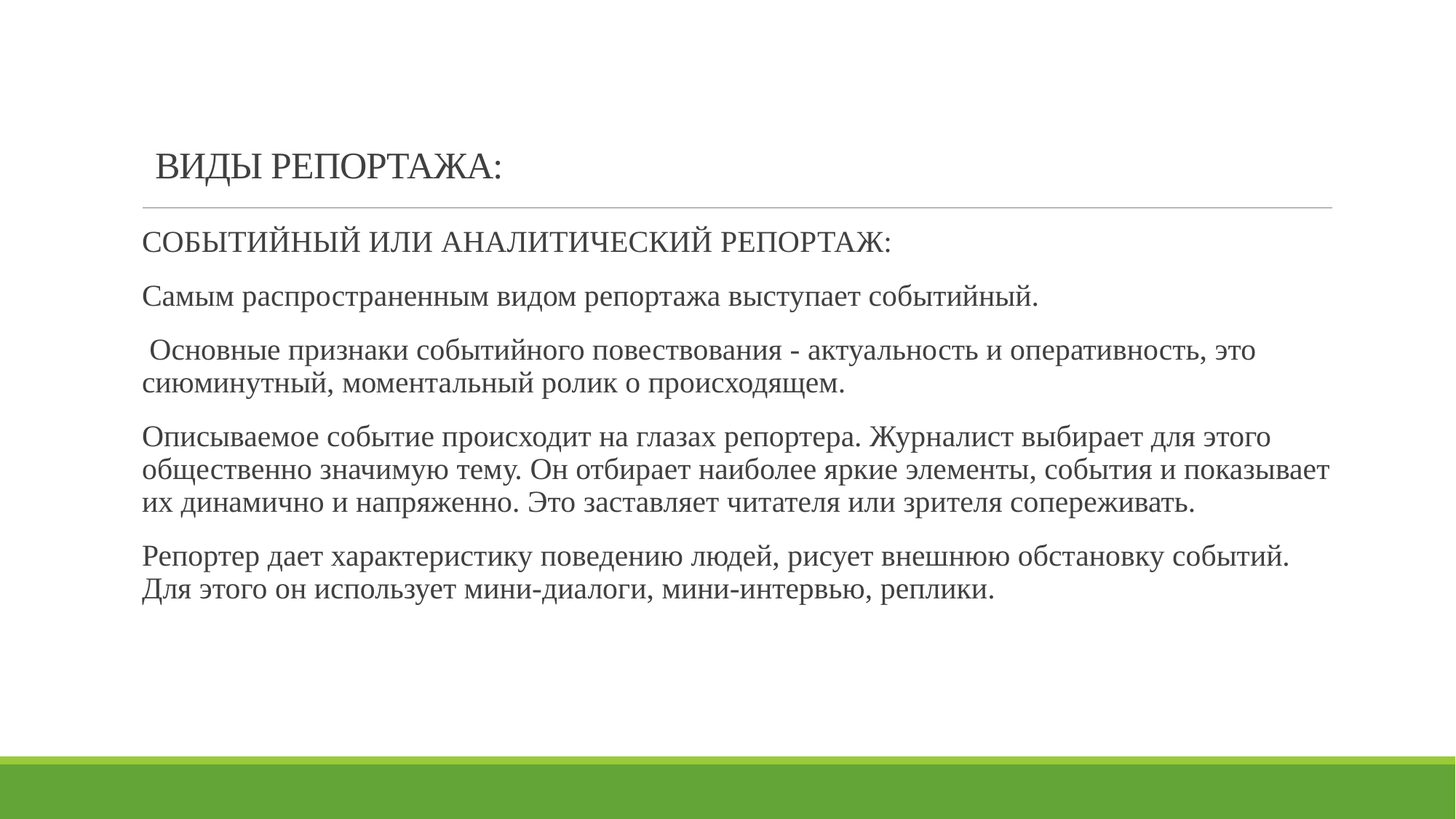

# ВИДЫ РЕПОРТАЖА:
СОБЫТИЙНЫЙ ИЛИ АНАЛИТИЧЕСКИЙ РЕПОРТАЖ:
Самым распространенным видом репортажа выступает событийный.
 Основные признаки событийного повествования - актуальность и оперативность, это сиюминутный, моментальный ролик о происходящем.
Описываемое событие происходит на глазах репортера. Журналист выбирает для этого общественно значимую тему. Он отбирает наиболее яркие элементы, события и показывает их динамично и напряженно. Это заставляет читателя или зрителя сопереживать.
Репортер дает характеристику поведению людей, рисует внешнюю обстановку событий. Для этого он использует мини-диалоги, мини-интервью, реплики.